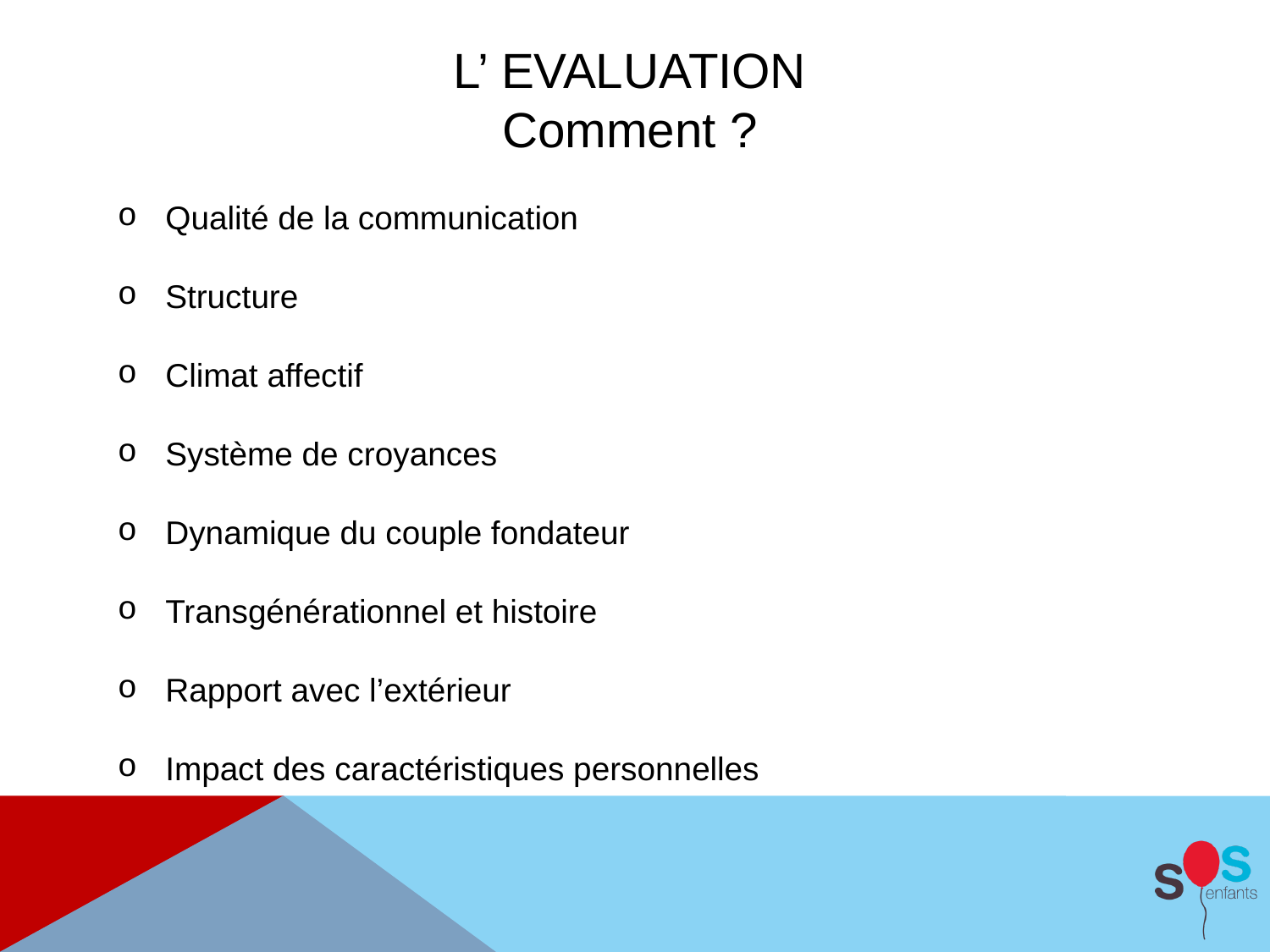

L’ EVALUATIOn
Comment ?
Qualité de la communication
Structure
Climat affectif
Système de croyances
Dynamique du couple fondateur
Transgénérationnel et histoire
Rapport avec l’extérieur
Impact des caractéristiques personnelles